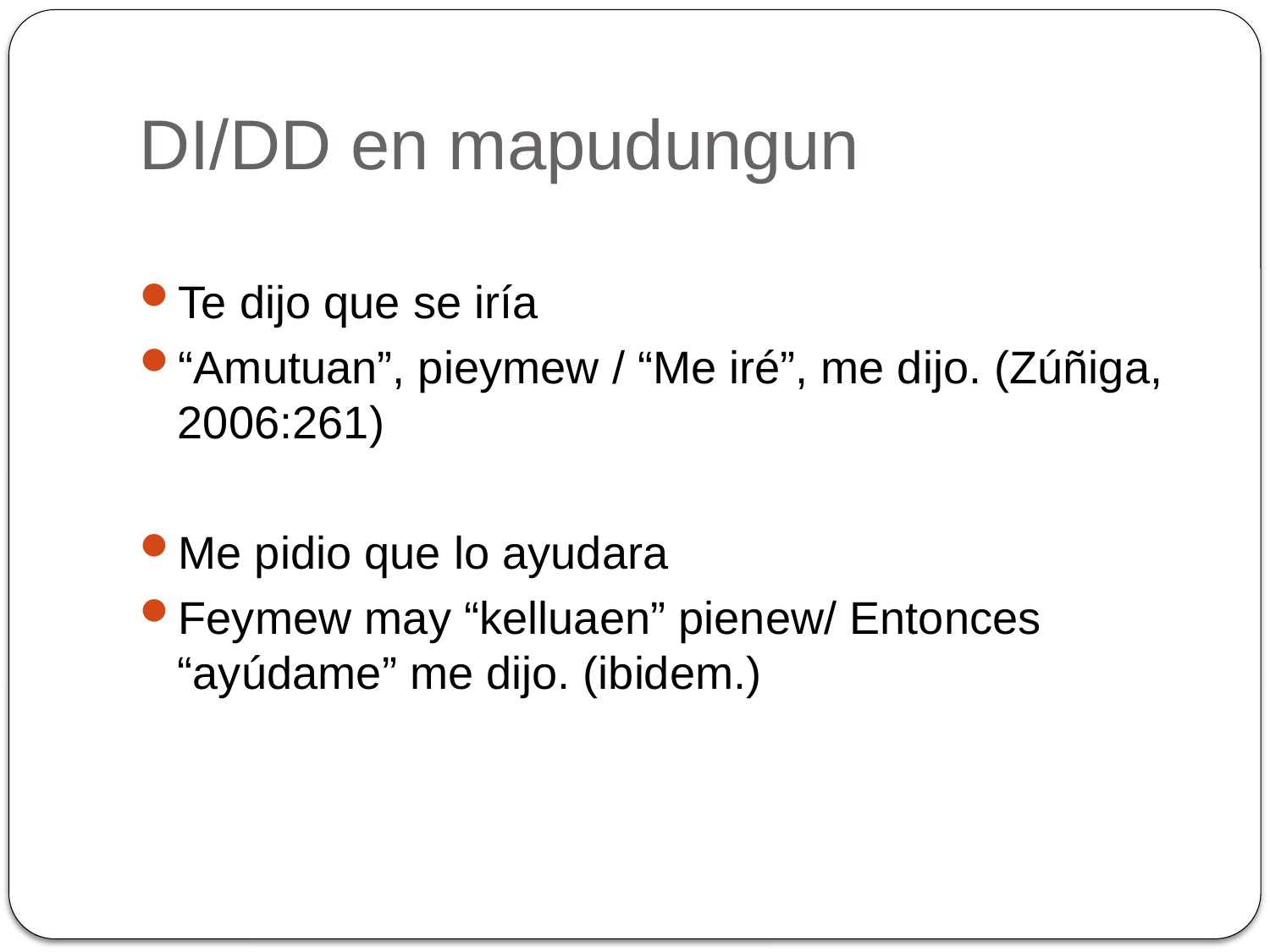

# DI/DD en mapudungun

Te dijo que se iría
“Amutuan”, pieymew / “Me iré”, me dijo. (Zúñiga, 2006:261)

Me pidio que lo ayudara
Feymew may “kelluaen” pienew/ Entonces “ayúdame” me dijo. (ibidem.)